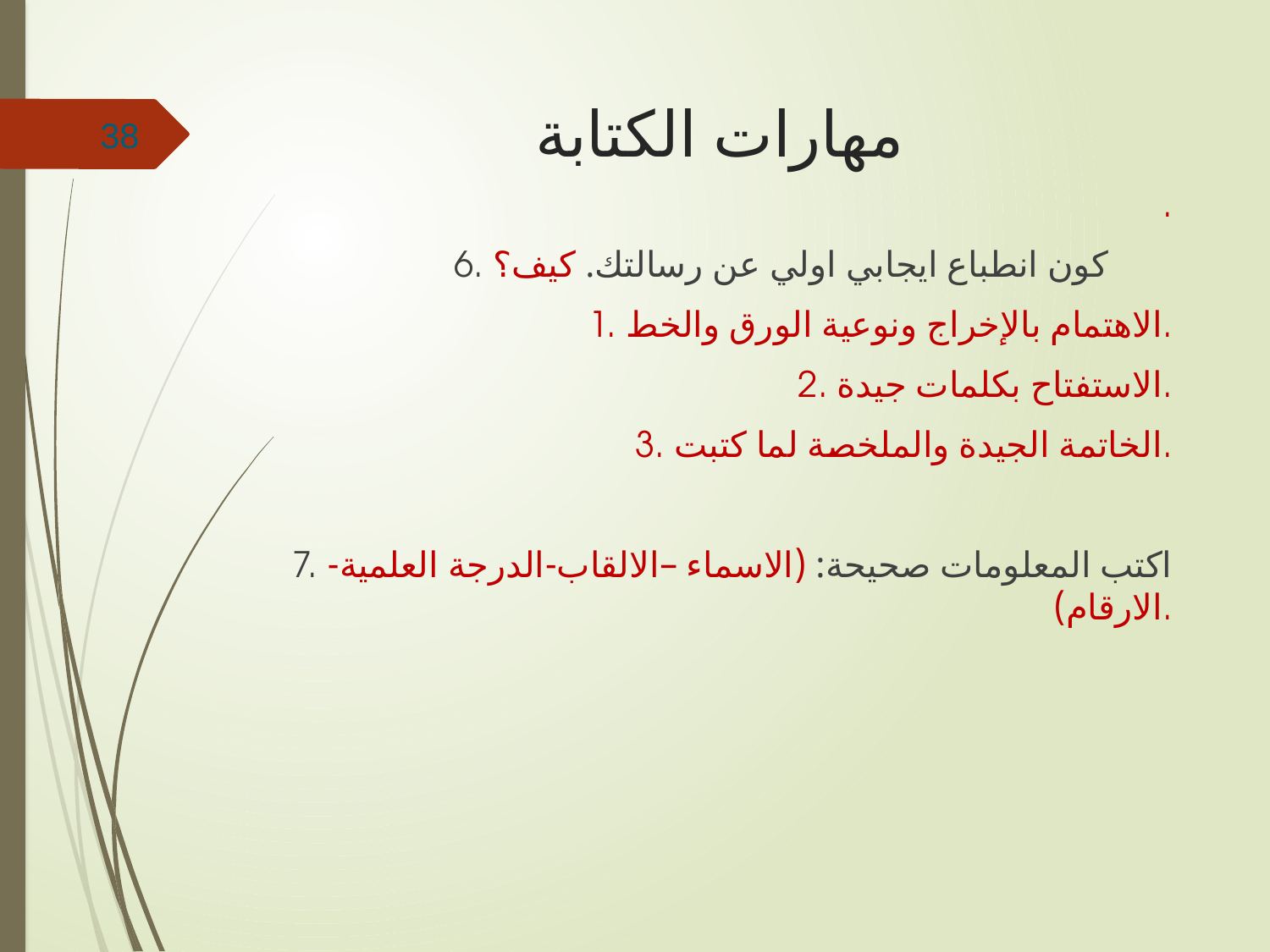

# مهارات الكتابة
38
.
6. كون انطباع ايجابي اولي عن رسالتك. كيف؟
       1. الاهتمام بالإخراج ونوعية الورق والخط.
       2. الاستفتاح بكلمات جيدة.
       3. الخاتمة الجيدة والملخصة لما كتبت.

7. اكتب المعلومات صحيحة: (الاسماء –الالقاب-الدرجة العلمية-الارقام).